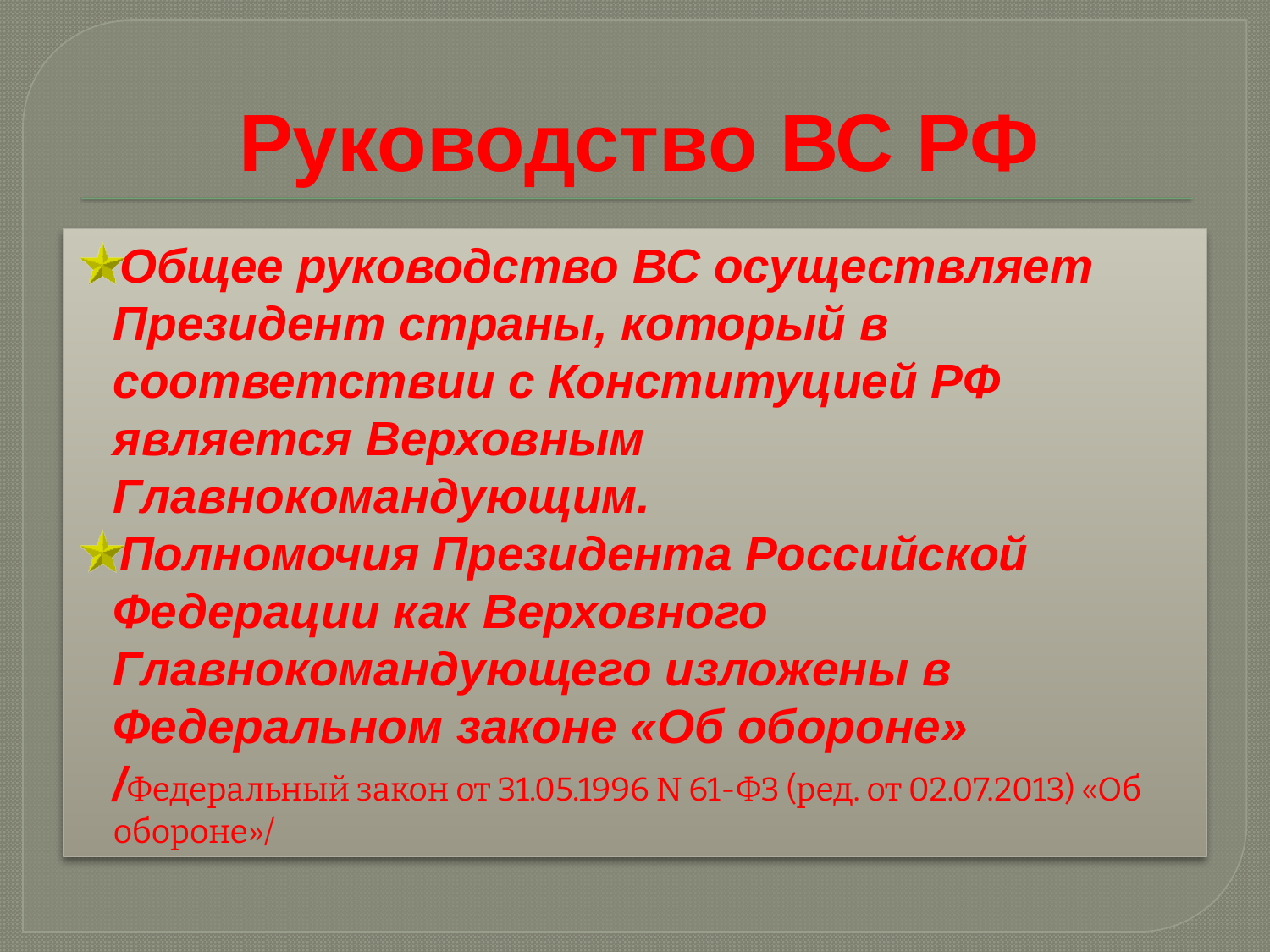

# Руководство ВС РФ
Общее руководство ВС осуществляет Президент страны, который в соответствии с Конституцией РФ является Верховным Главнокомандующим.
Полномочия Президента Российской Федерации как Верховного Главнокомандующего изложены в Федеральном законе «Об обороне» /Федеральный закон от 31.05.1996 N 61-ФЗ (ред. от 02.07.2013) «Об обороне»/